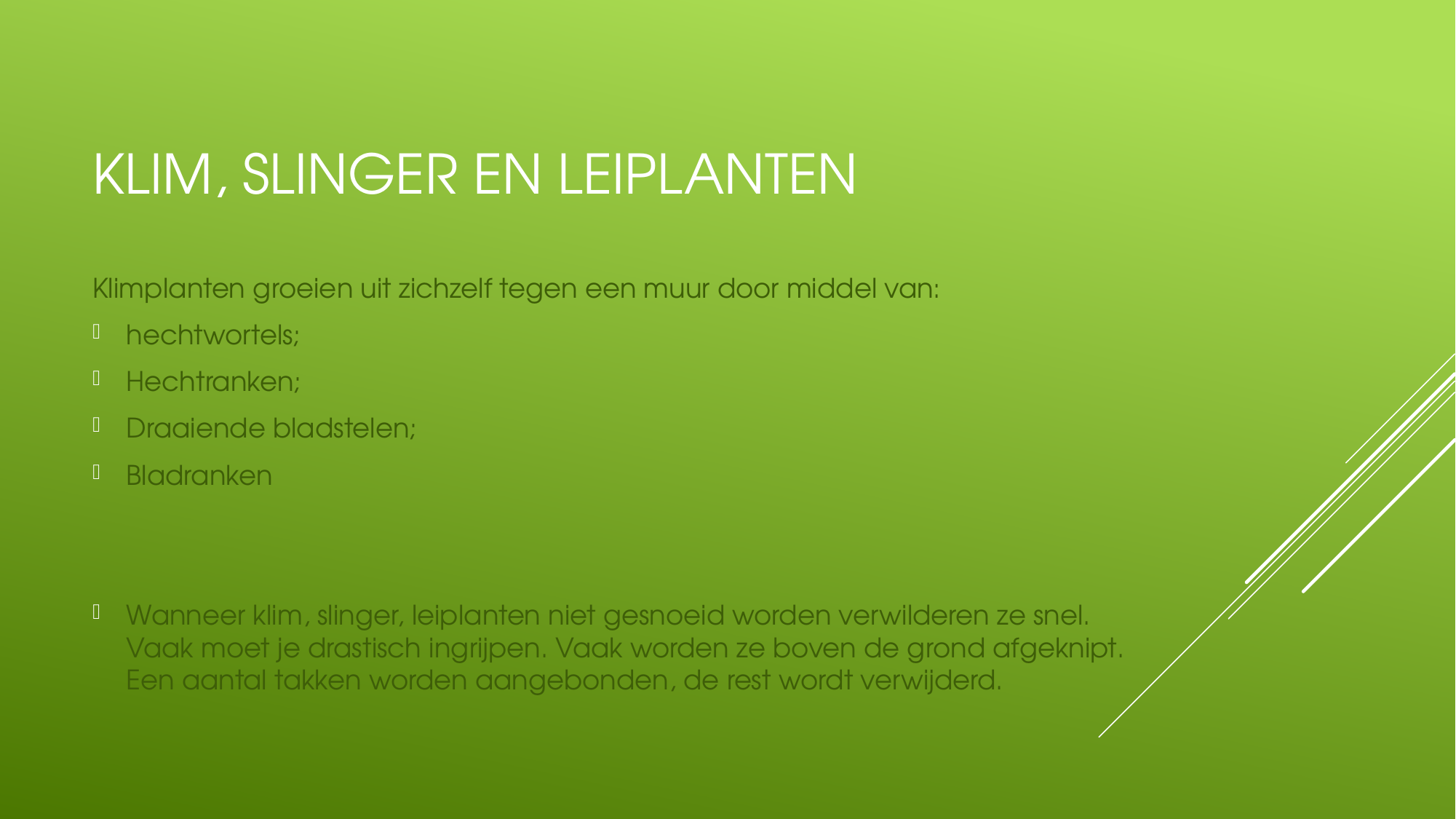

# Klim, slinger en leiplanten
Klimplanten groeien uit zichzelf tegen een muur door middel van:
hechtwortels;
Hechtranken;
Draaiende bladstelen;
Bladranken

Wanneer klim, slinger, leiplanten niet gesnoeid worden verwilderen ze snel. Vaak moet je drastisch ingrijpen. Vaak worden ze boven de grond afgeknipt. Een aantal takken worden aangebonden, de rest wordt verwijderd.